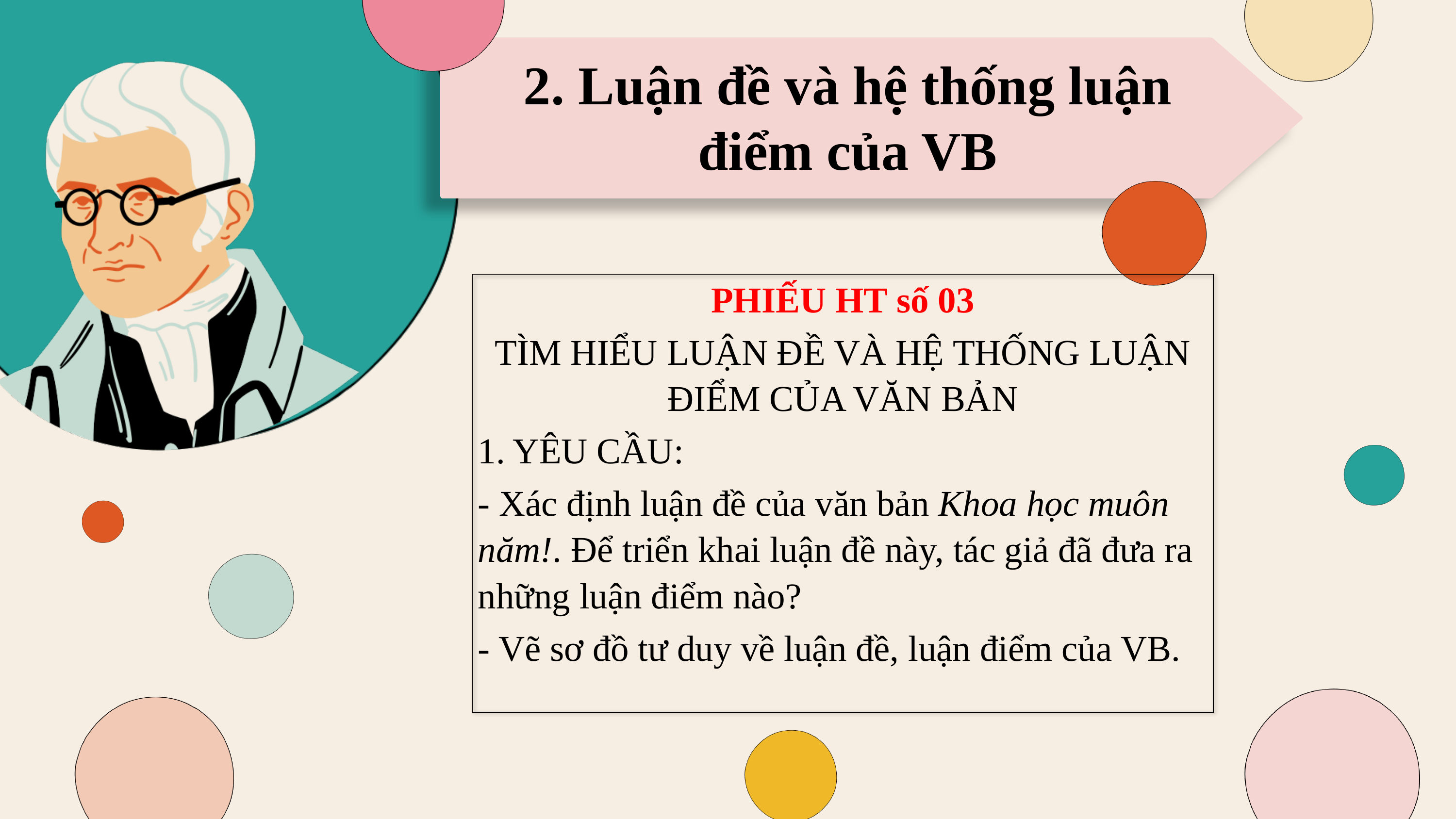

2. Luận đề và hệ thống luận điểm của VB

| PHIẾU HT số 03 TÌM HIỂU LUẬN ĐỀ VÀ HỆ THỐNG LUẬN ĐIỂM CỦA VĂN BẢN 1. YÊU CẦU: - Xác định luận đề của văn bản Khoa học muôn năm!. Để triển khai luận đề này, tác giả đã đưa ra những luận điểm nào? - Vẽ sơ đồ tư duy về luận đề, luận điểm của VB. |
| --- |